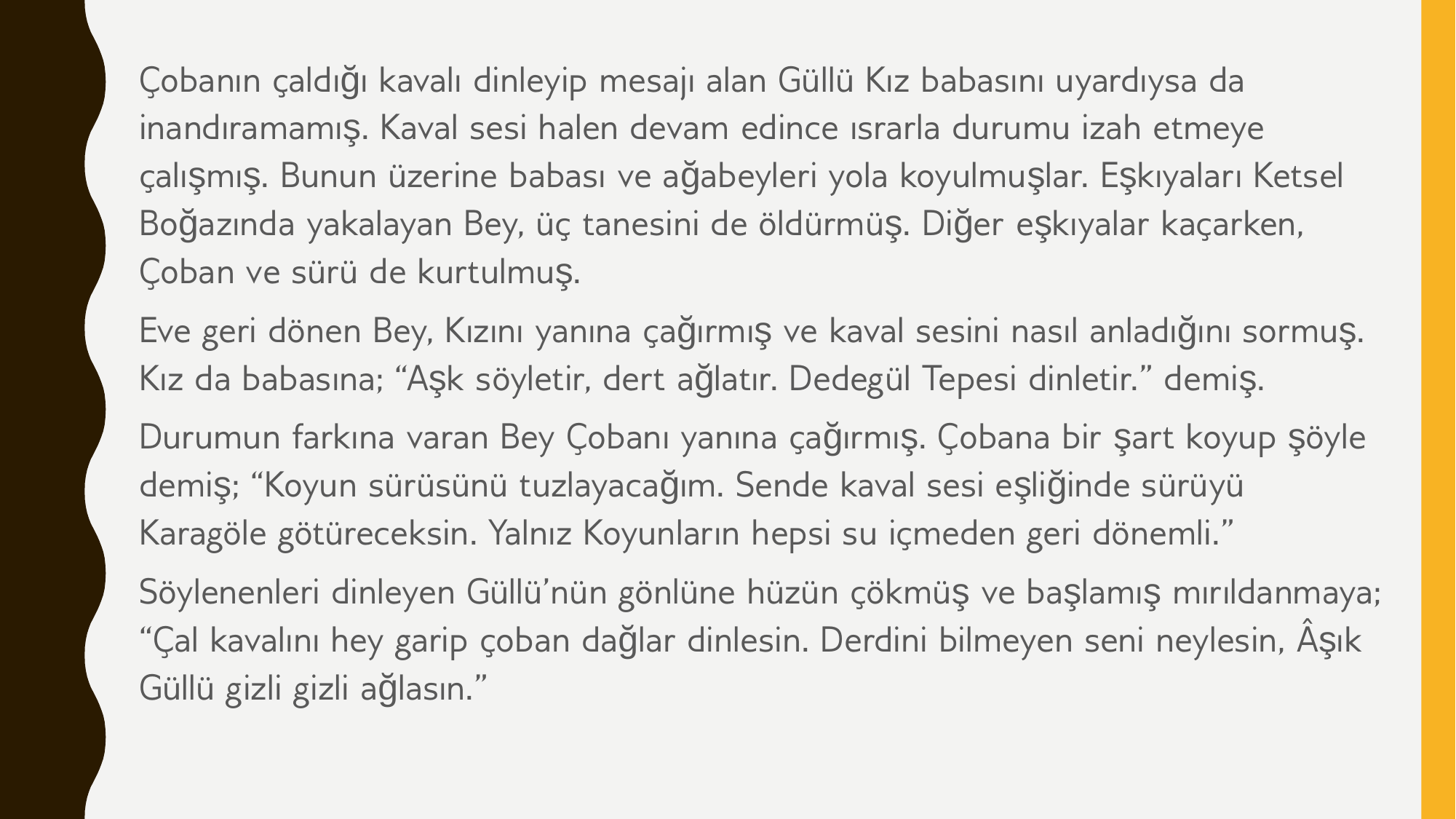

Çobanın çaldığı kavalı dinleyip mesajı alan Güllü Kız babasını uyardıysa da inandıramamış. Kaval sesi halen devam edince ısrarla durumu izah etmeye çalışmış. Bunun üzerine babası ve ağabeyleri yola koyulmuşlar. Eşkıyaları Ketsel Boğazında yakalayan Bey, üç tanesini de öldürmüş. Diğer eşkıyalar kaçarken, Çoban ve sürü de kurtulmuş.
Eve geri dönen Bey, Kızını yanına çağırmış ve kaval sesini nasıl anladığını sormuş. Kız da babasına; “Aşk söyletir, dert ağlatır. Dedegül Tepesi dinletir.” demiş.
Durumun farkına varan Bey Çobanı yanına çağırmış. Çobana bir şart koyup şöyle demiş; “Koyun sürüsünü tuzlayacağım. Sende kaval sesi eşliğinde sürüyü Karagöle götüreceksin. Yalnız Koyunların hepsi su içmeden geri dönemli.”
Söylenenleri dinleyen Güllü’nün gönlüne hüzün çökmüş ve başlamış mırıldanmaya; “Çal kavalını hey garip çoban dağlar dinlesin. Derdini bilmeyen seni neylesin, Âşık Güllü gizli gizli ağlasın.”